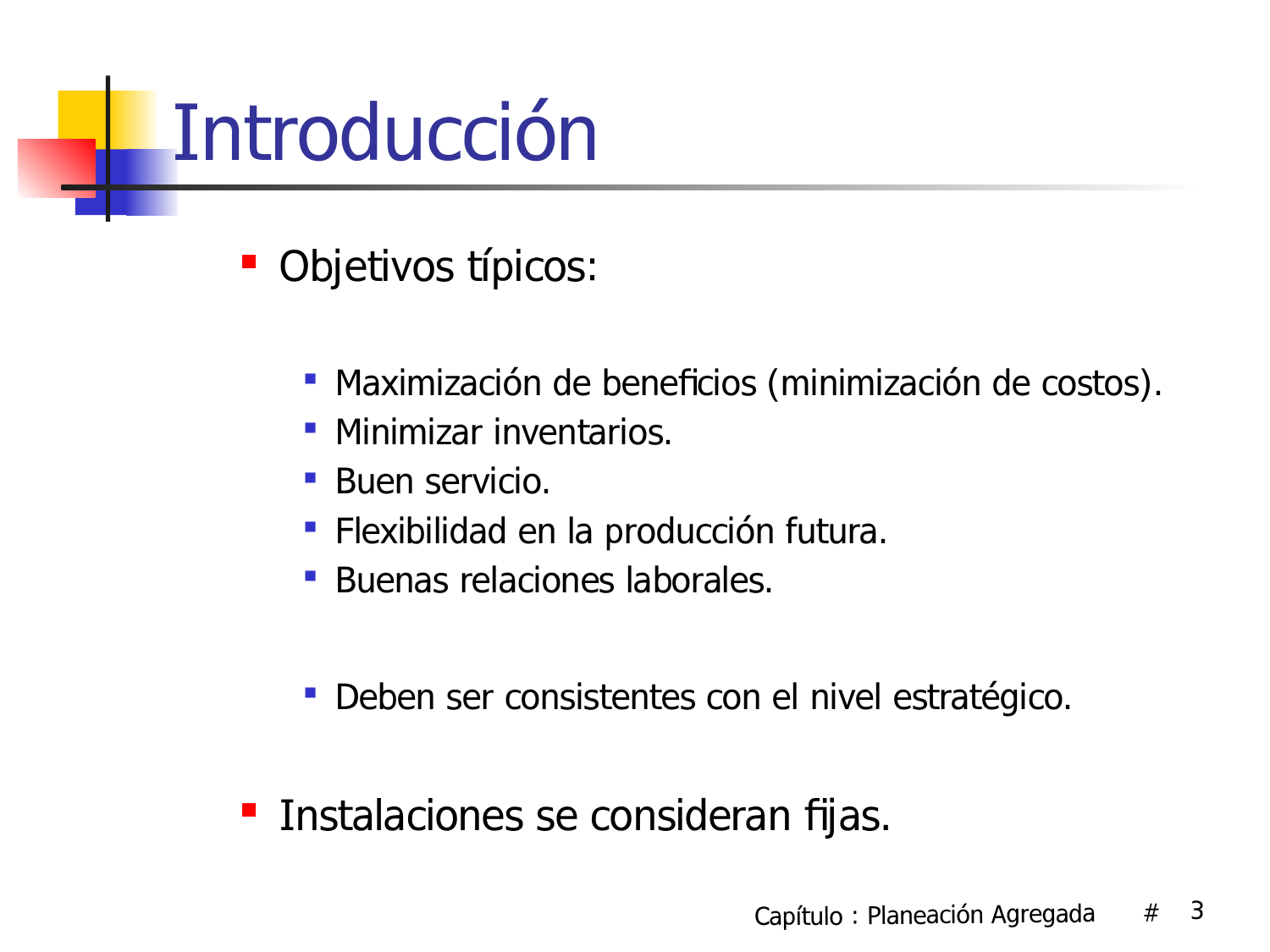

# Introducción
Objetivos típicos:

Maximización de beneficios (minimización de costos).
Minimizar inventarios.
Buen servicio.
Flexibilidad en la producción futura.
Buenas relaciones laborales.

Deben ser consistentes con el nivel estratégico.

Instalaciones se consideran fijas.
3
Capítulo : Planeación Agregada      #